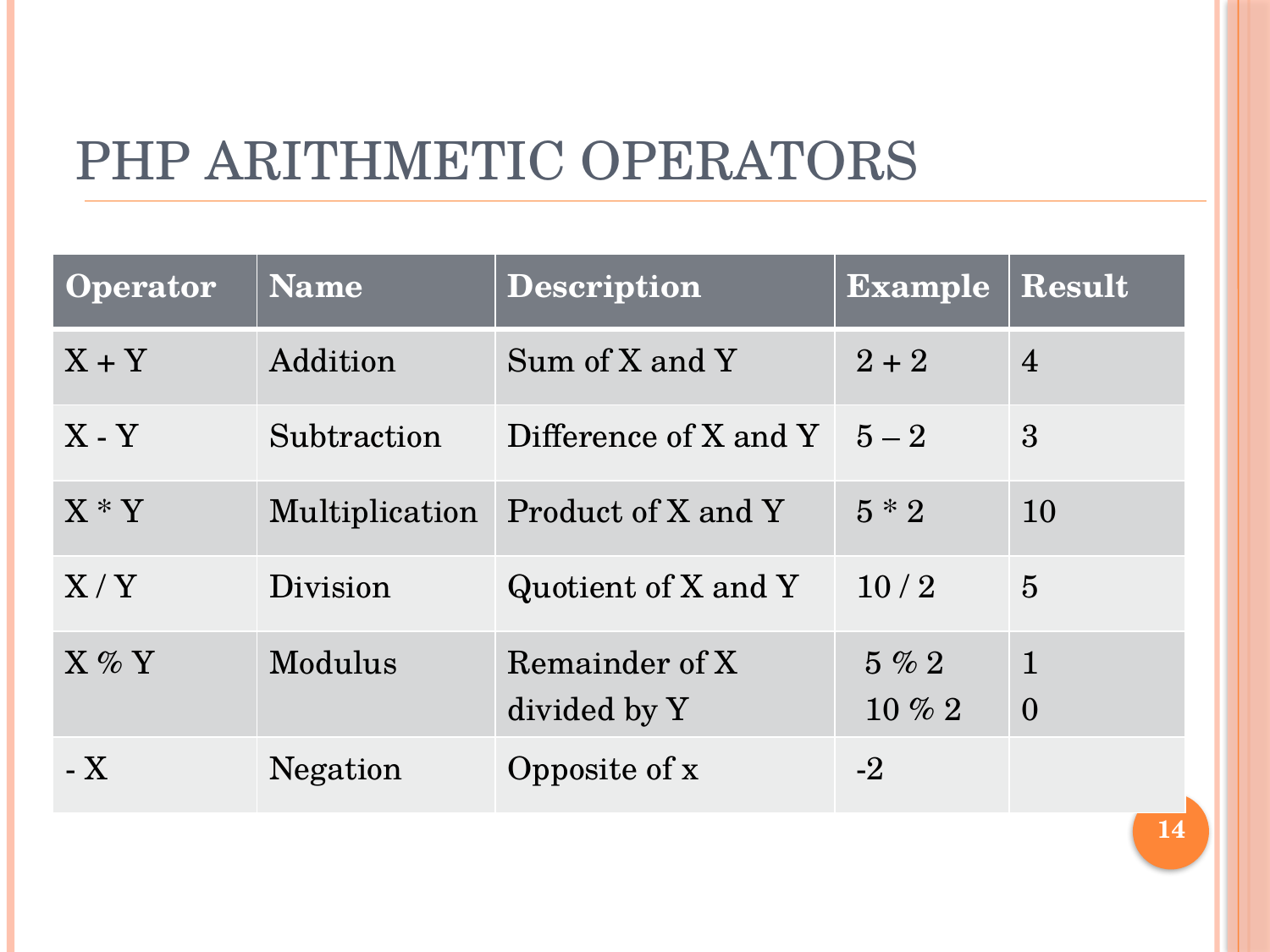

# PHP Arithmetic Operators
| Operator | Name | Description | Example | Result |
| --- | --- | --- | --- | --- |
| X + Y | Addition | Sum of X and Y | 2 + 2 | 4 |
| X - Y | Subtraction | Difference of X and Y | 5 – 2 | 3 |
| X \* Y | Multiplication | Product of X and Y | 5 \* 2 | 10 |
| X / Y | Division | Quotient of X and Y | 10 / 2 | 5 |
| X % Y | Modulus | Remainder of X divided by Y | 5 % 2 10 % 2 | 1 0 |
| - X | Negation | Opposite of x | -2 |  |
14